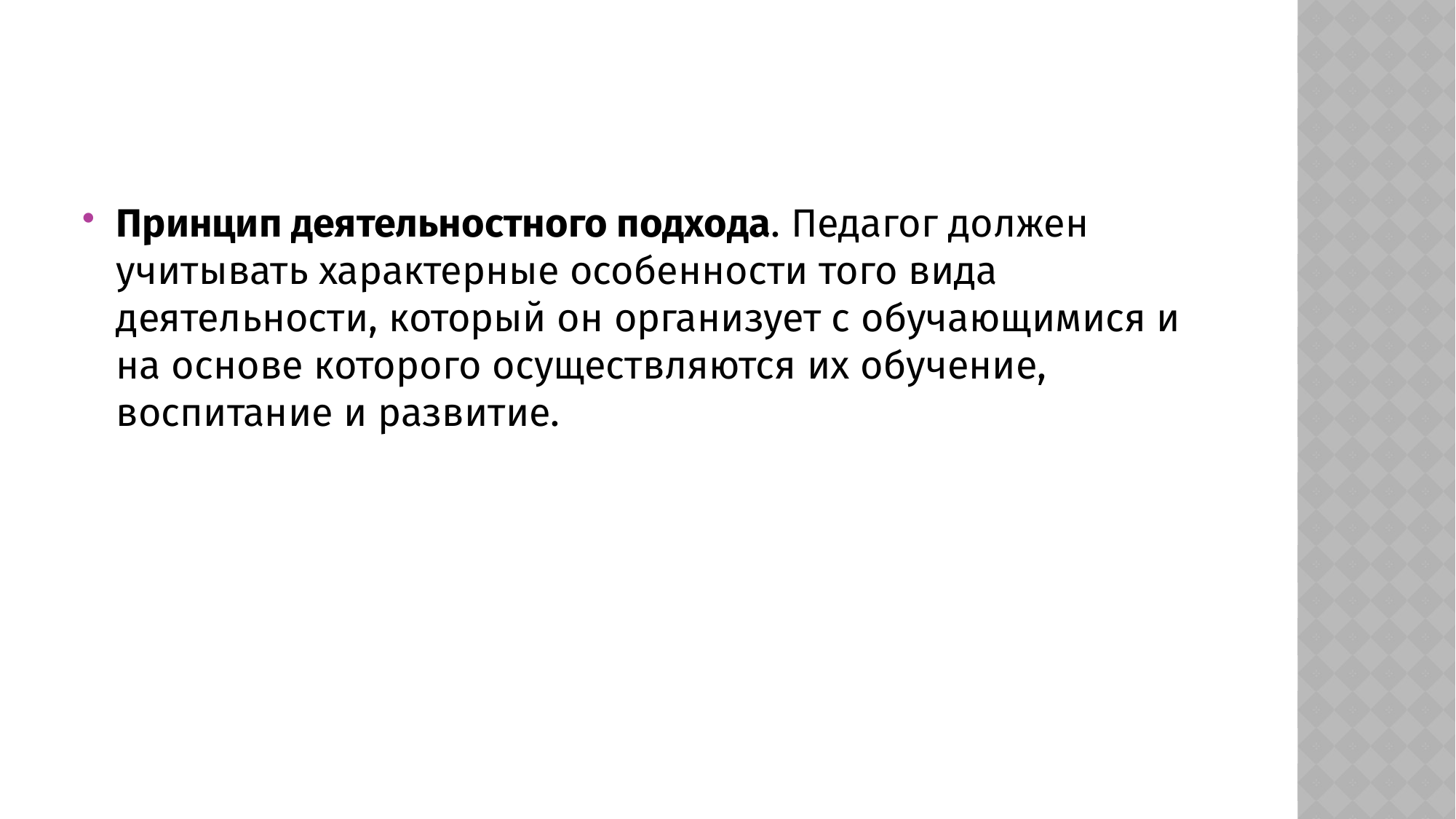

#
Принцип деятельностного подхода. Педагог должен учитывать характерные особенности того вида деятельности, который он организует с обучающимися и на основе которого осуществляются их обучение, воспитание и развитие.